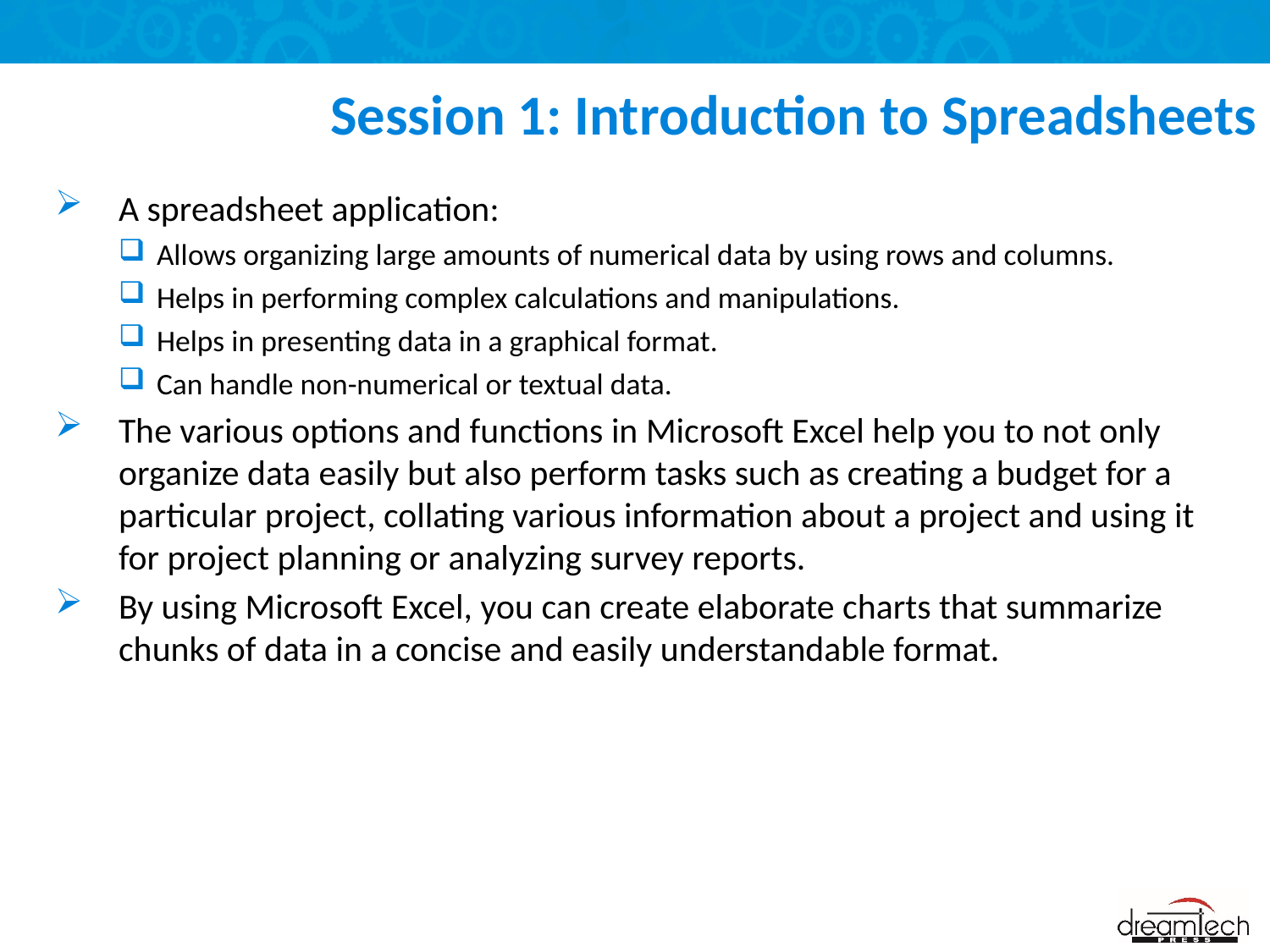

# Session 1: Introduction to Spreadsheets
A spreadsheet application:
Allows organizing large amounts of numerical data by using rows and columns.
Helps in performing complex calculations and manipulations.
Helps in presenting data in a graphical format.
Can handle non-numerical or textual data.
The various options and functions in Microsoft Excel help you to not only organize data easily but also perform tasks such as creating a budget for a particular project, collating various information about a project and using it for project planning or analyzing survey reports.
By using Microsoft Excel, you can create elaborate charts that summarize chunks of data in a concise and easily understandable format.